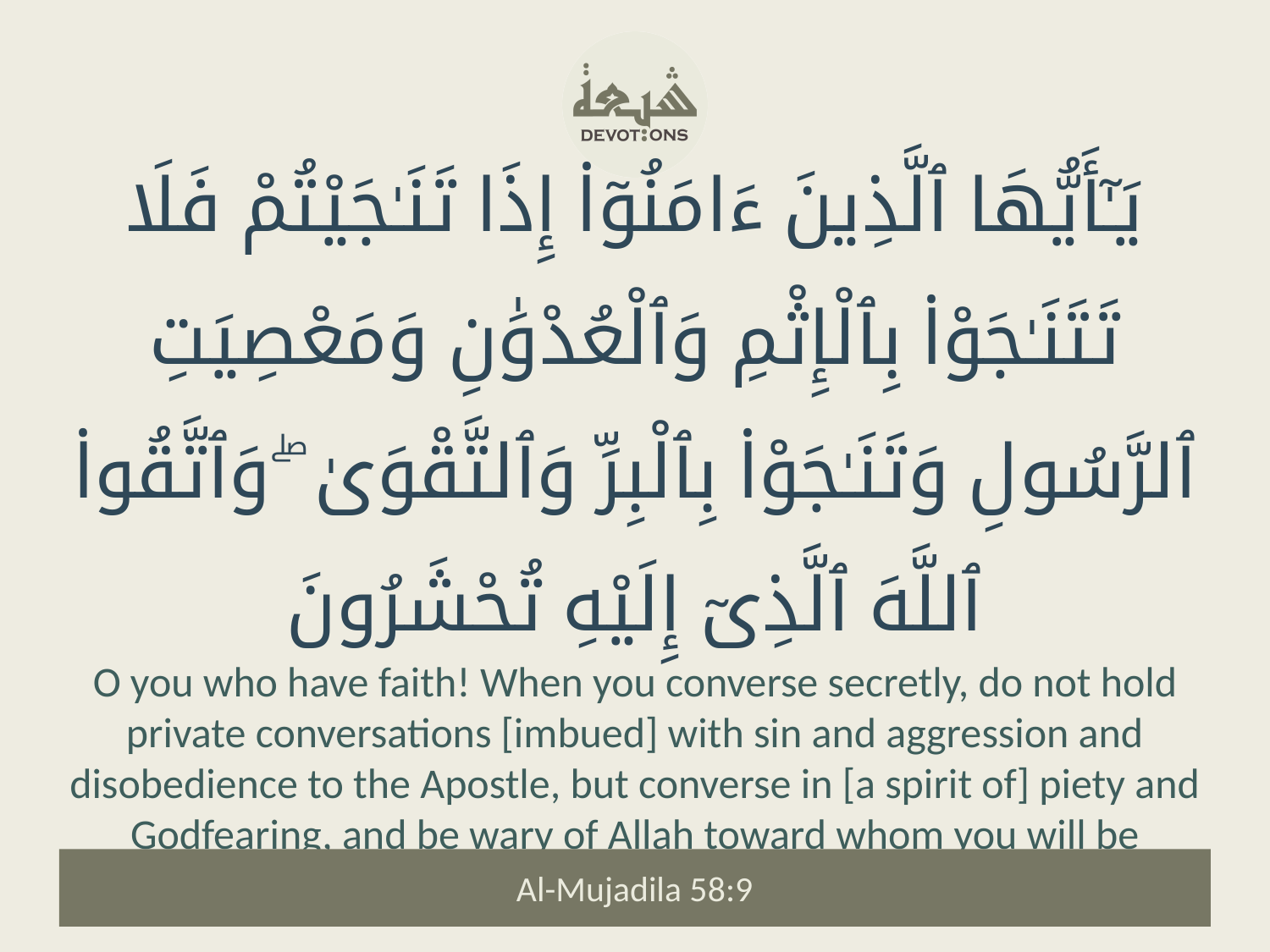

يَـٰٓأَيُّهَا ٱلَّذِينَ ءَامَنُوٓا۟ إِذَا تَنَـٰجَيْتُمْ فَلَا تَتَنَـٰجَوْا۟ بِٱلْإِثْمِ وَٱلْعُدْوَٰنِ وَمَعْصِيَتِ ٱلرَّسُولِ وَتَنَـٰجَوْا۟ بِٱلْبِرِّ وَٱلتَّقْوَىٰ ۖ وَٱتَّقُوا۟ ٱللَّهَ ٱلَّذِىٓ إِلَيْهِ تُحْشَرُونَ
O you who have faith! When you converse secretly, do not hold private conversations [imbued] with sin and aggression and disobedience to the Apostle, but converse in [a spirit of] piety and Godfearing, and be wary of Allah toward whom you will be gathered.
Al-Mujadila 58:9